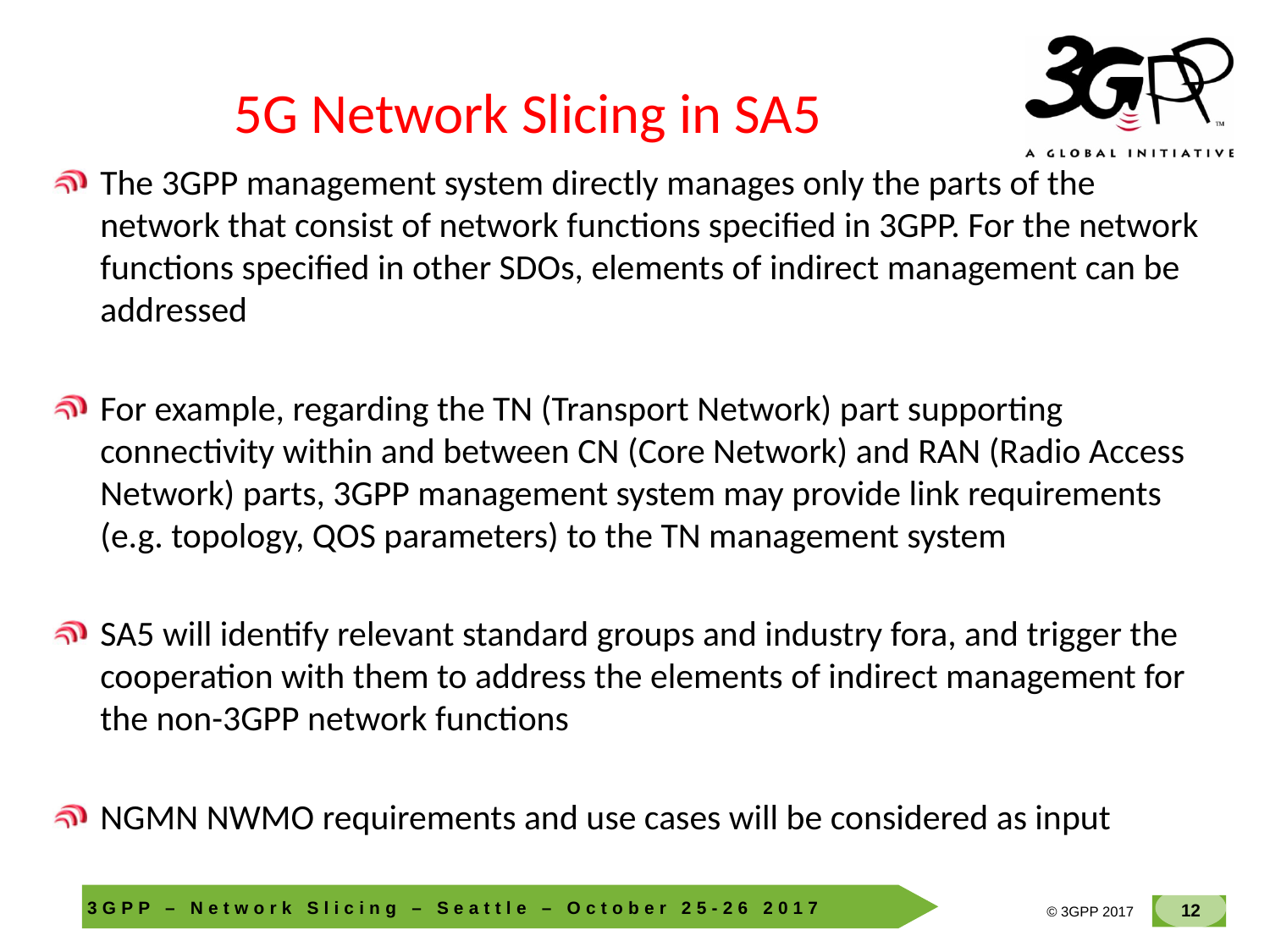

# 5G Network Slicing in SA5
The 3GPP management system directly manages only the parts of the network that consist of network functions specified in 3GPP. For the network functions specified in other SDOs, elements of indirect management can be addressed

For example, regarding the TN (Transport Network) part supporting connectivity within and between CN (Core Network) and RAN (Radio Access Network) parts, 3GPP management system may provide link requirements (e.g. topology, QOS parameters) to the TN management system

SA5 will identify relevant standard groups and industry fora, and trigger the cooperation with them to address the elements of indirect management for the non-3GPP network functions

NGMN NWMO requirements and use cases will be considered as input